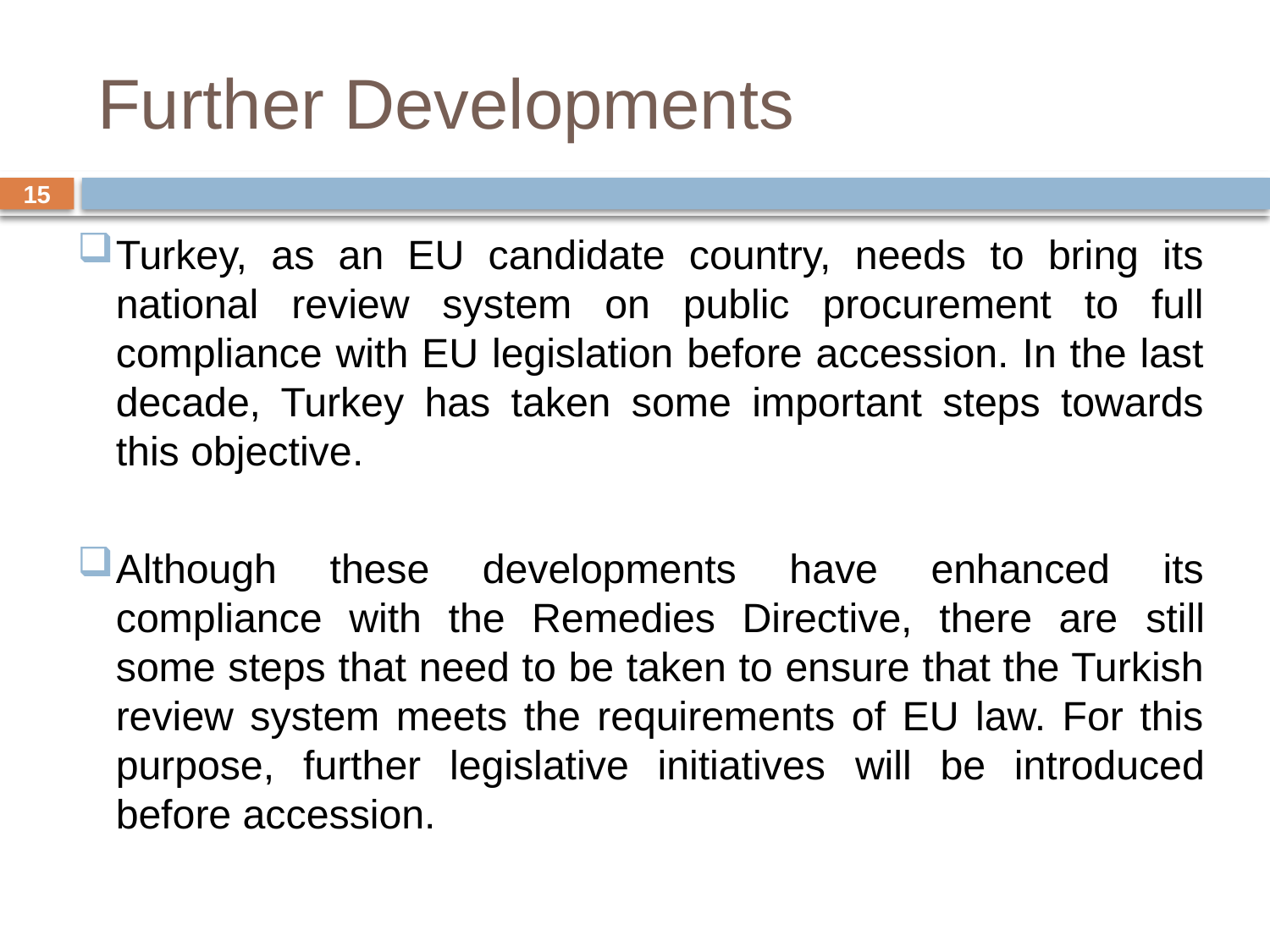

# Further Developments
15
Turkey, as an EU candidate country, needs to bring its national review system on public procurement to full compliance with EU legislation before accession. In the last decade, Turkey has taken some important steps towards this objective.

Although these developments have enhanced its compliance with the Remedies Directive, there are still some steps that need to be taken to ensure that the Turkish review system meets the requirements of EU law. For this purpose, further legislative initiatives will be introduced before accession.